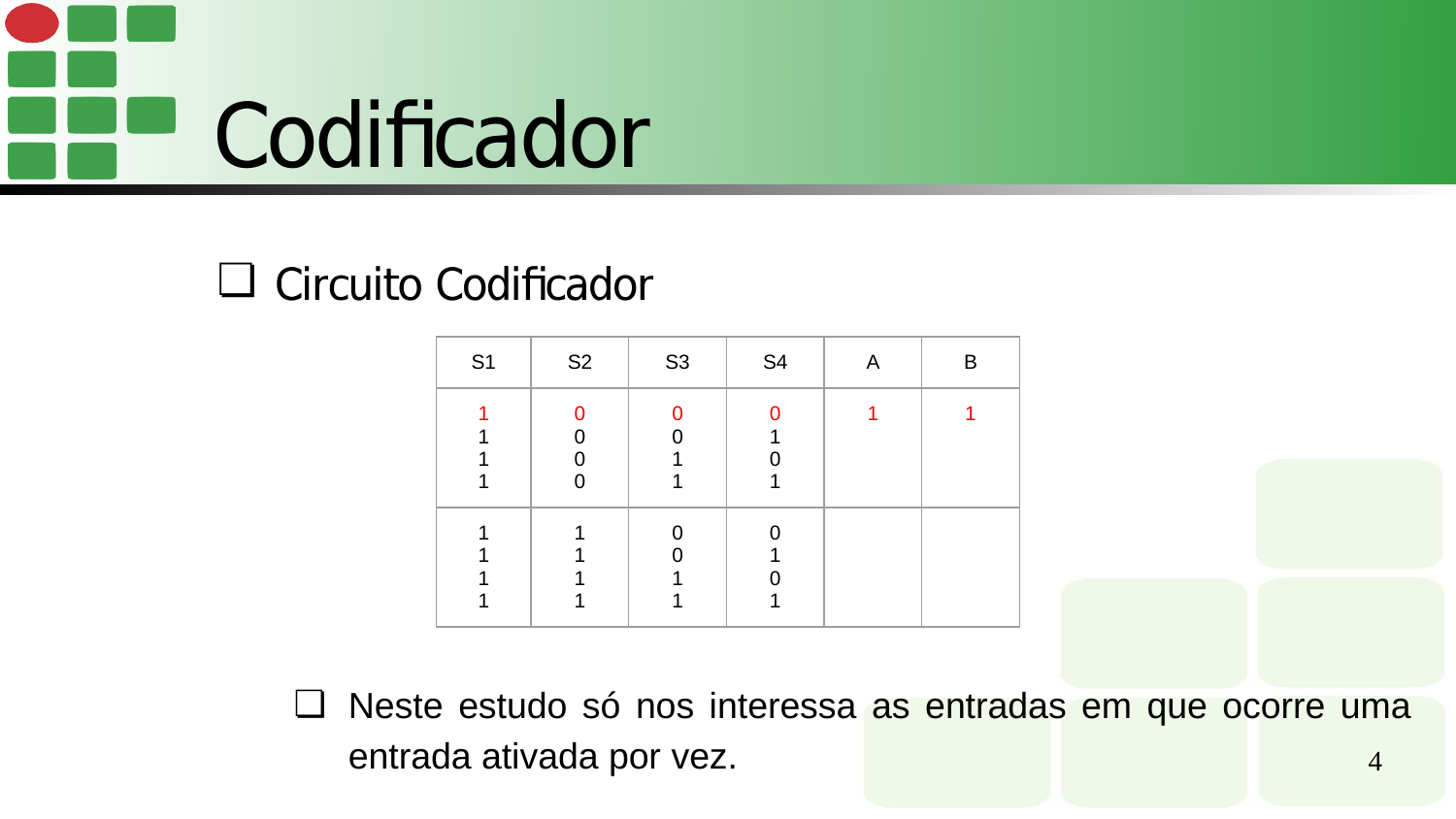

Codificador
Circuito Codificador
| S1 | S2 | S3 | S4 | A | B |
| --- | --- | --- | --- | --- | --- |
| 1 1 1 1 | 0 0 0 0 | 0 0 1 1 | 0 1 0 1 | 1 | 1 |
| 1 1 1 1 | 1 1 1 1 | 0 0 1 1 | 0 1 0 1 |  |  |
Neste estudo só nos interessa as entradas em que ocorre uma entrada ativada por vez.
4